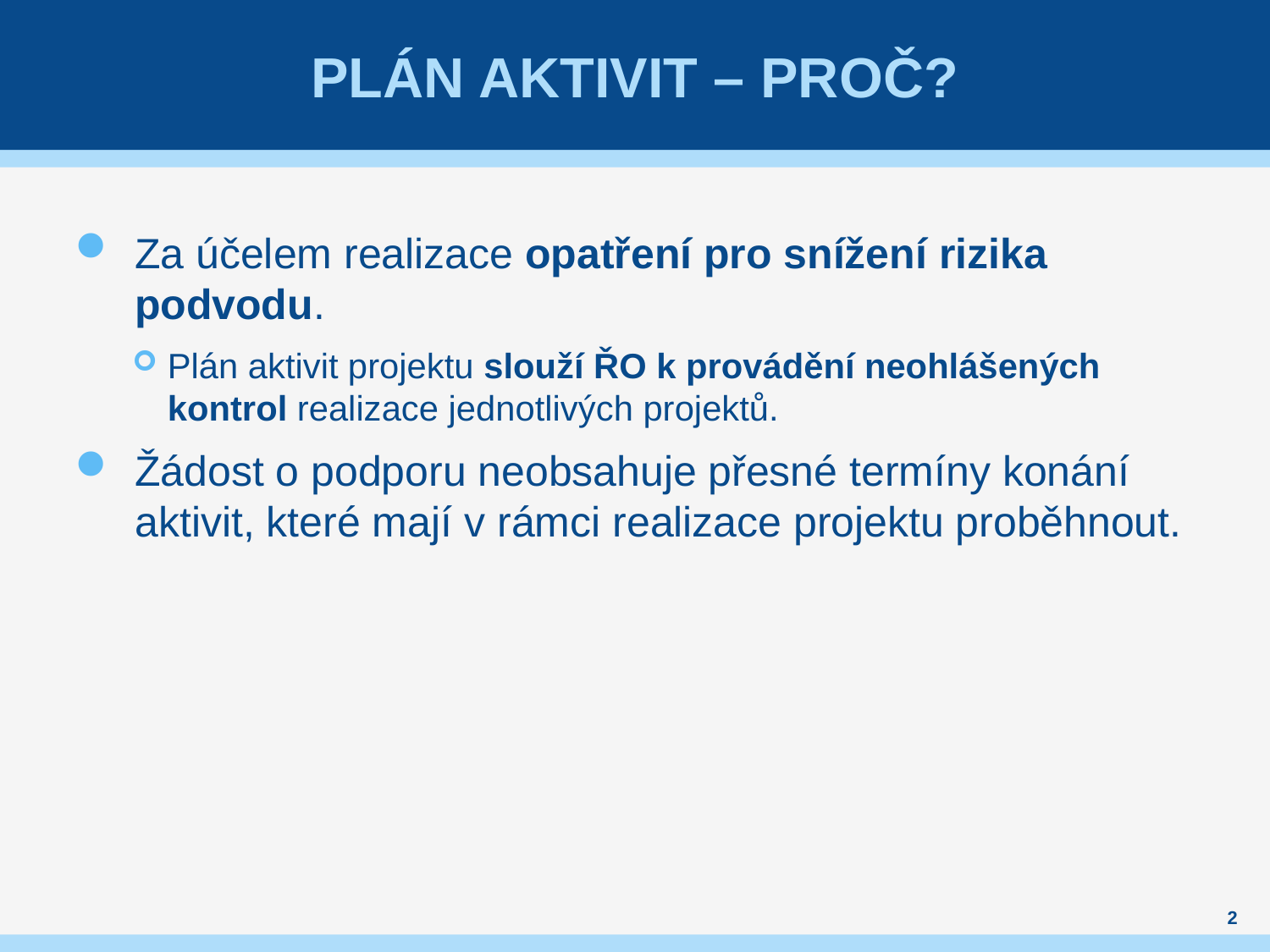

# Plán aktivit – proč?
Za účelem realizace opatření pro snížení rizika podvodu.
Plán aktivit projektu slouží ŘO k provádění neohlášených kontrol realizace jednotlivých projektů.
Žádost o podporu neobsahuje přesné termíny konání aktivit, které mají v rámci realizace projektu proběhnout.
2